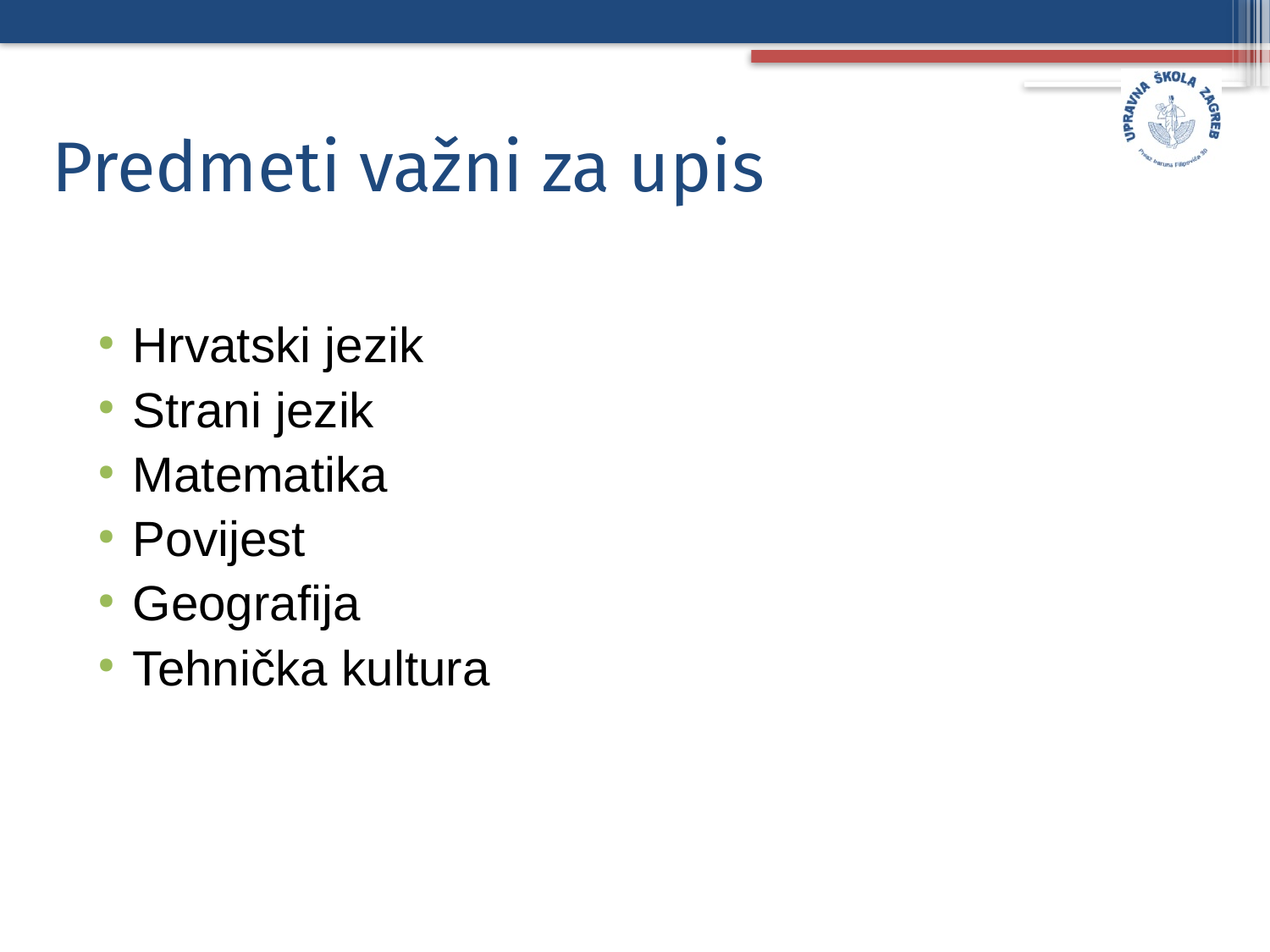

# Predmeti važni za upis
Hrvatski jezik
Strani jezik
Matematika
Povijest
Geografija
Tehnička kultura